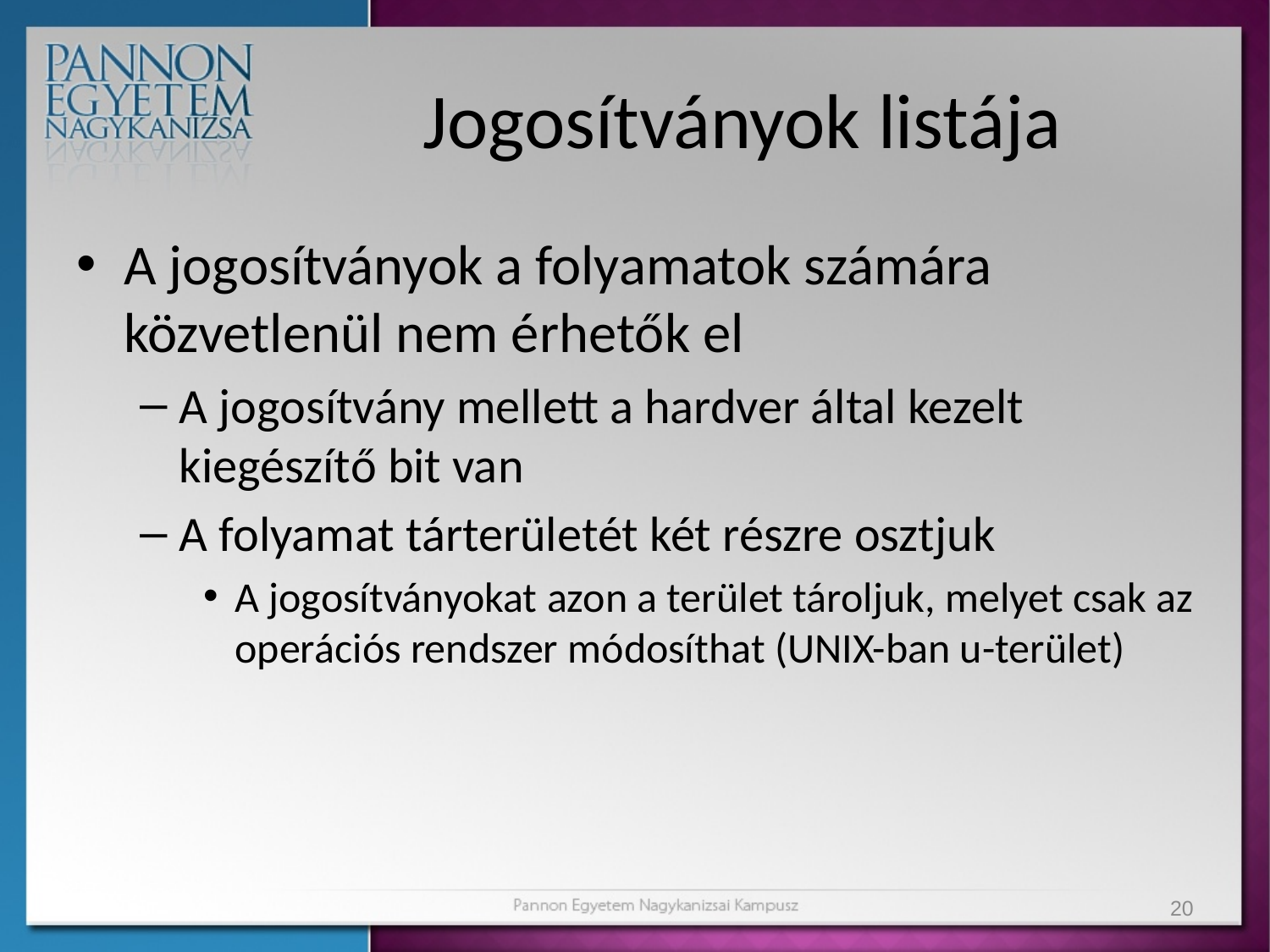

# Jogosítványok listája
A jogosítványok a folyamatok számára közvetlenül nem érhetők el
A jogosítvány mellett a hardver által kezelt kiegészítő bit van
A folyamat tárterületét két részre osztjuk
A jogosítványokat azon a terület tároljuk, melyet csak az operációs rendszer módosíthat (UNIX-ban u-terület)
20